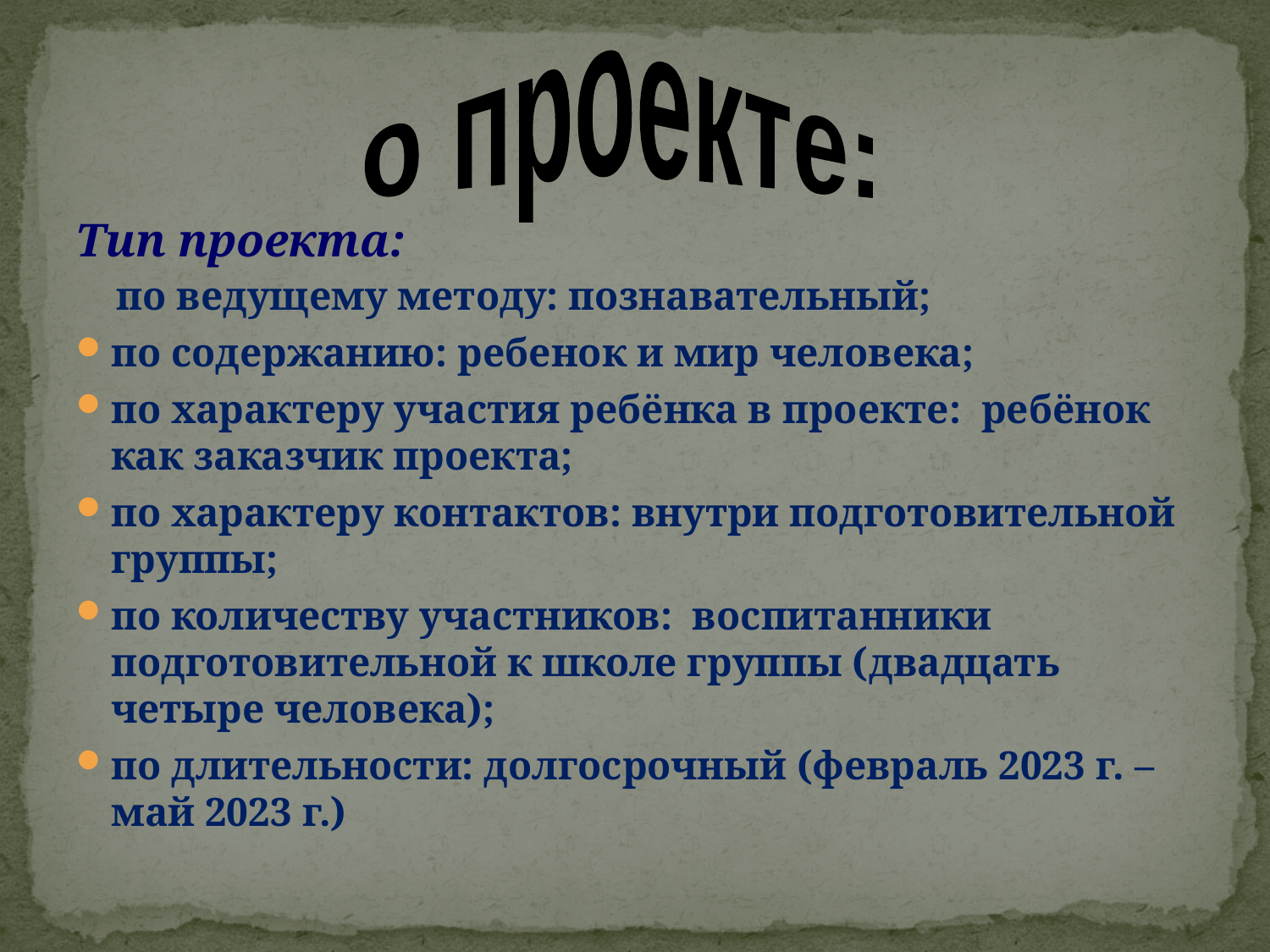

о проекте:
Тип проекта:
    по ведущему методу: познавательный;
по содержанию: ребенок и мир человека;
по характеру участия ребёнка в проекте:  ребёнок как заказчик проекта;
по характеру контактов: внутри подготовительной группы;
по количеству участников:  воспитанники подготовительной к школе группы (двадцать четыре человека);
по длительности: долгосрочный (февраль 2023 г. – май 2023 г.)